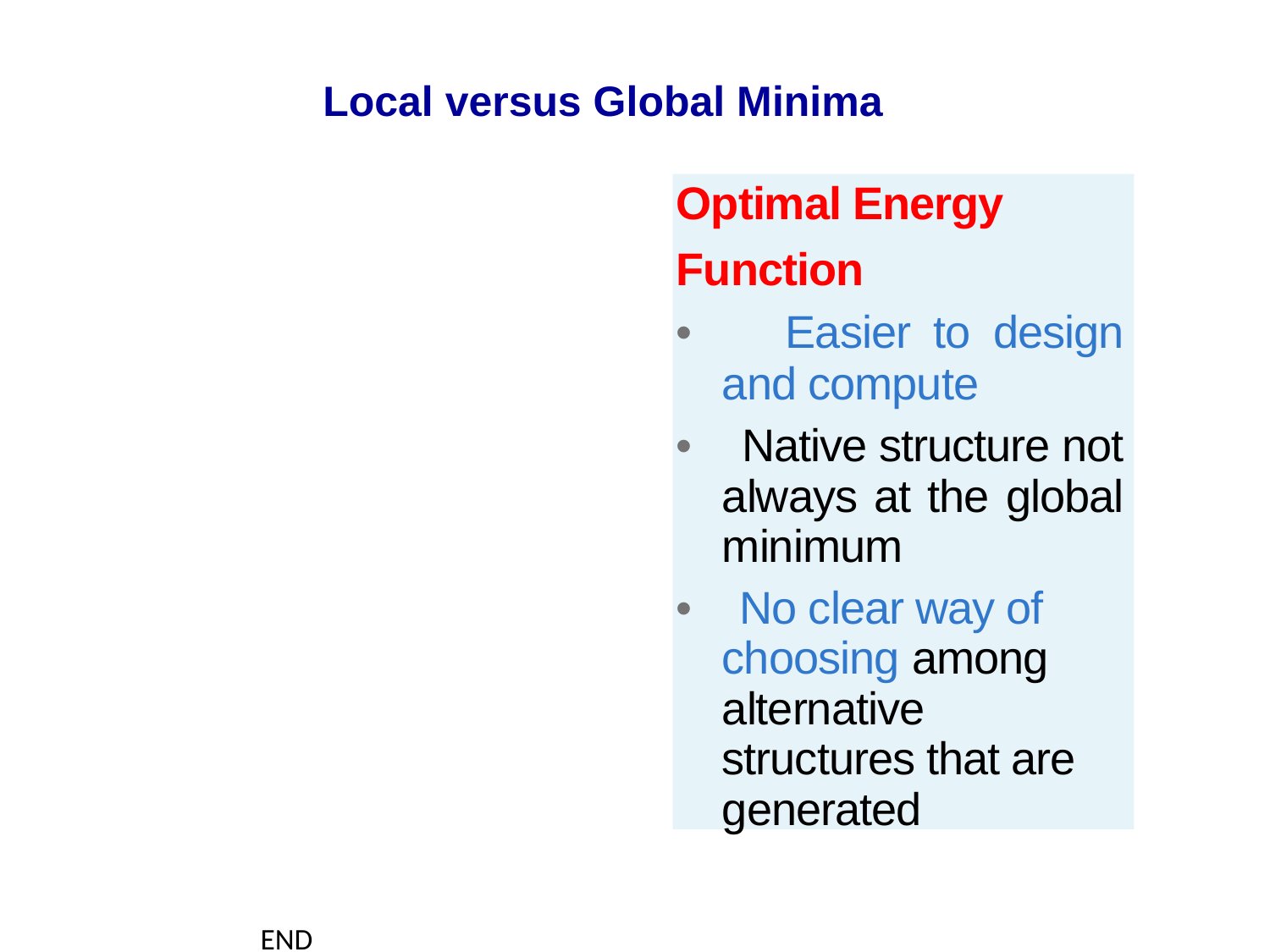

Local versus Global Minima
Optimal Energy
Function
•    Easier to design and compute
•    Native structure not always at the global minimum
•    No clear way of choosing among alternative structures that are generated
END